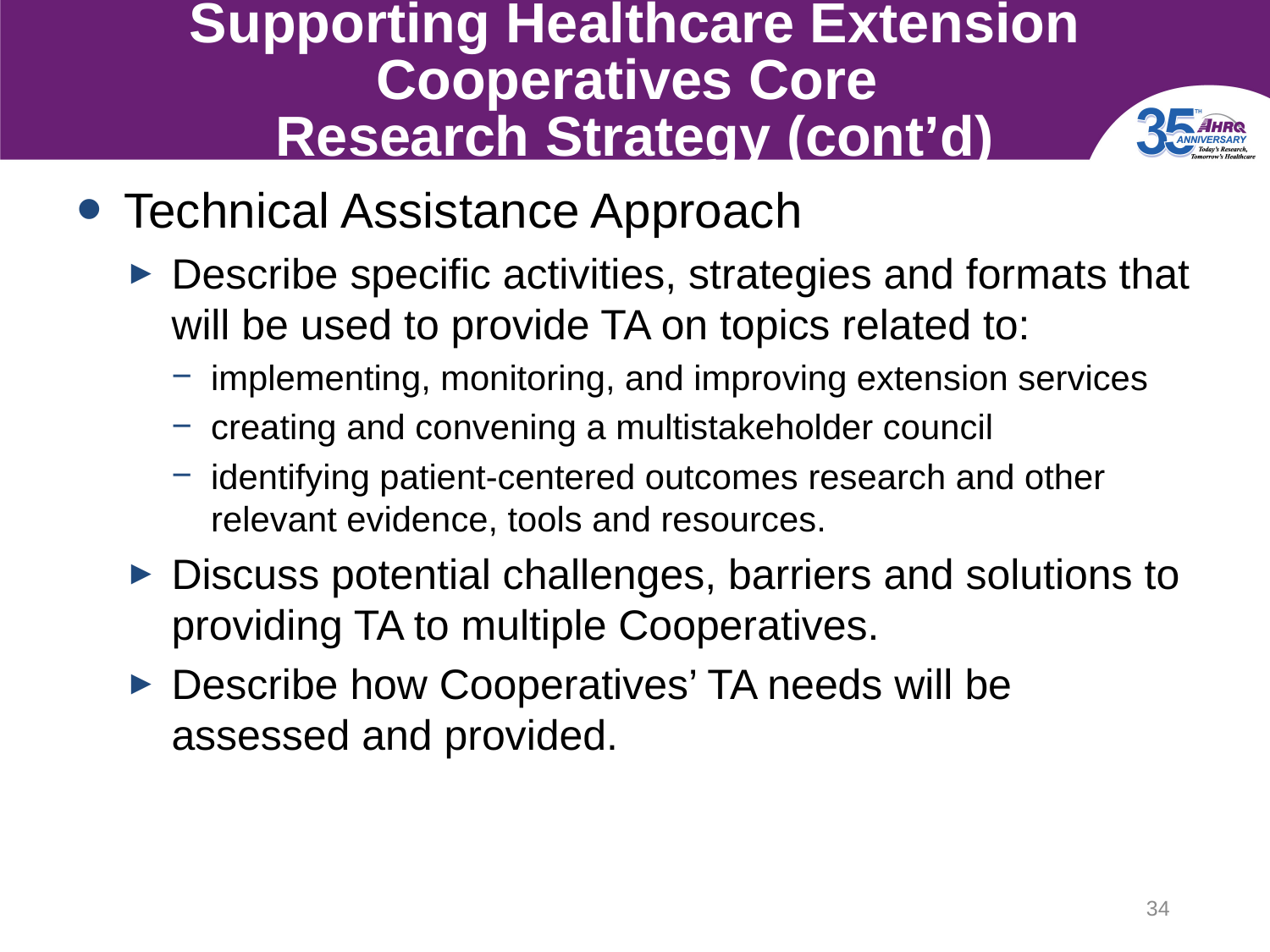

# Supporting Healthcare Extension Cooperatives Core Research Strategy (cont’d)
Technical Assistance Approach
Describe specific activities, strategies and formats that will be used to provide TA on topics related to:
implementing, monitoring, and improving extension services
creating and convening a multistakeholder council
identifying patient-centered outcomes research and other relevant evidence, tools and resources.
Discuss potential challenges, barriers and solutions to providing TA to multiple Cooperatives.
Describe how Cooperatives’ TA needs will be assessed and provided.

34